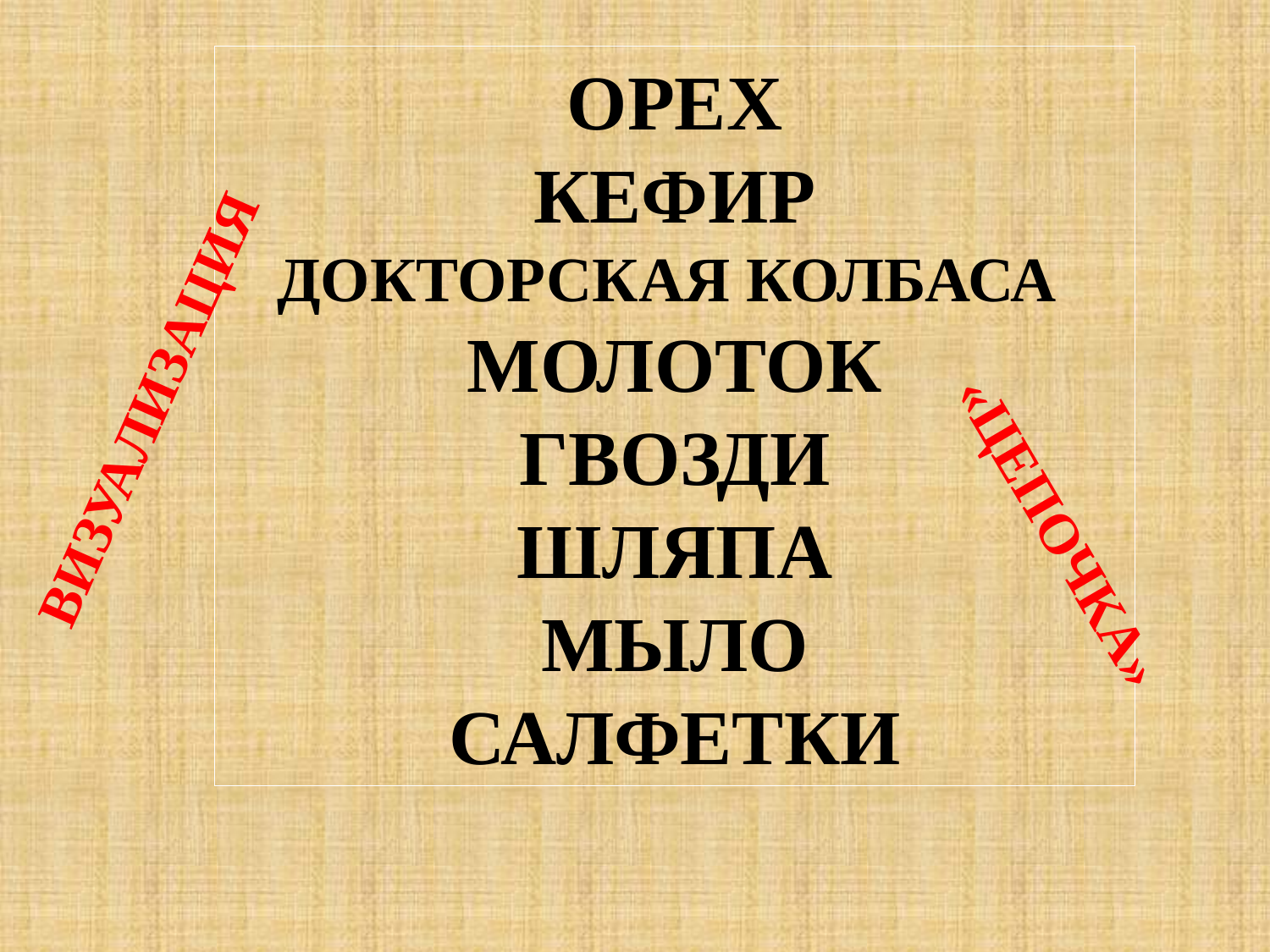

ОРЕХ
КЕФИР
ДОКТОРСКАЯ КОЛБАСА
МОЛОТОК
ГВОЗДИ
ШЛЯПА
МЫЛО
САЛФЕТКИ
ВИЗУАЛИЗАЦИЯ
«ЦЕПОЧКА»